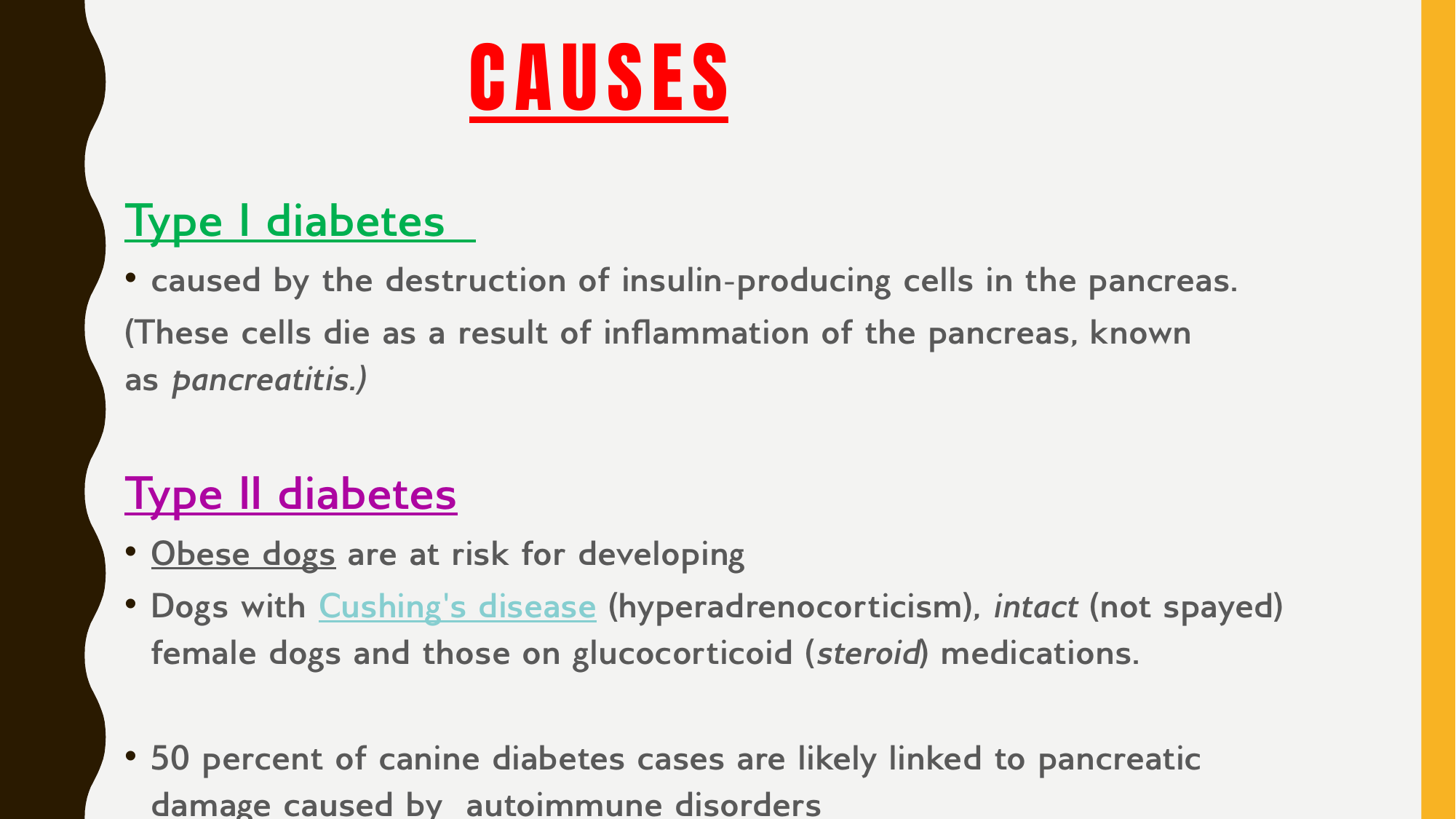

# CAUSES
Type I diabetes
caused by the destruction of insulin-producing cells in the pancreas.
(These cells die as a result of inflammation of the pancreas, known as pancreatitis.)

Type II diabetes
Obese dogs are at risk for developing
Dogs with Cushing's disease (hyperadrenocorticism), intact (not spayed) female dogs and those on glucocorticoid (steroid) medications.

50 percent of canine diabetes cases are likely linked to pancreatic damage caused by  autoimmune disorders